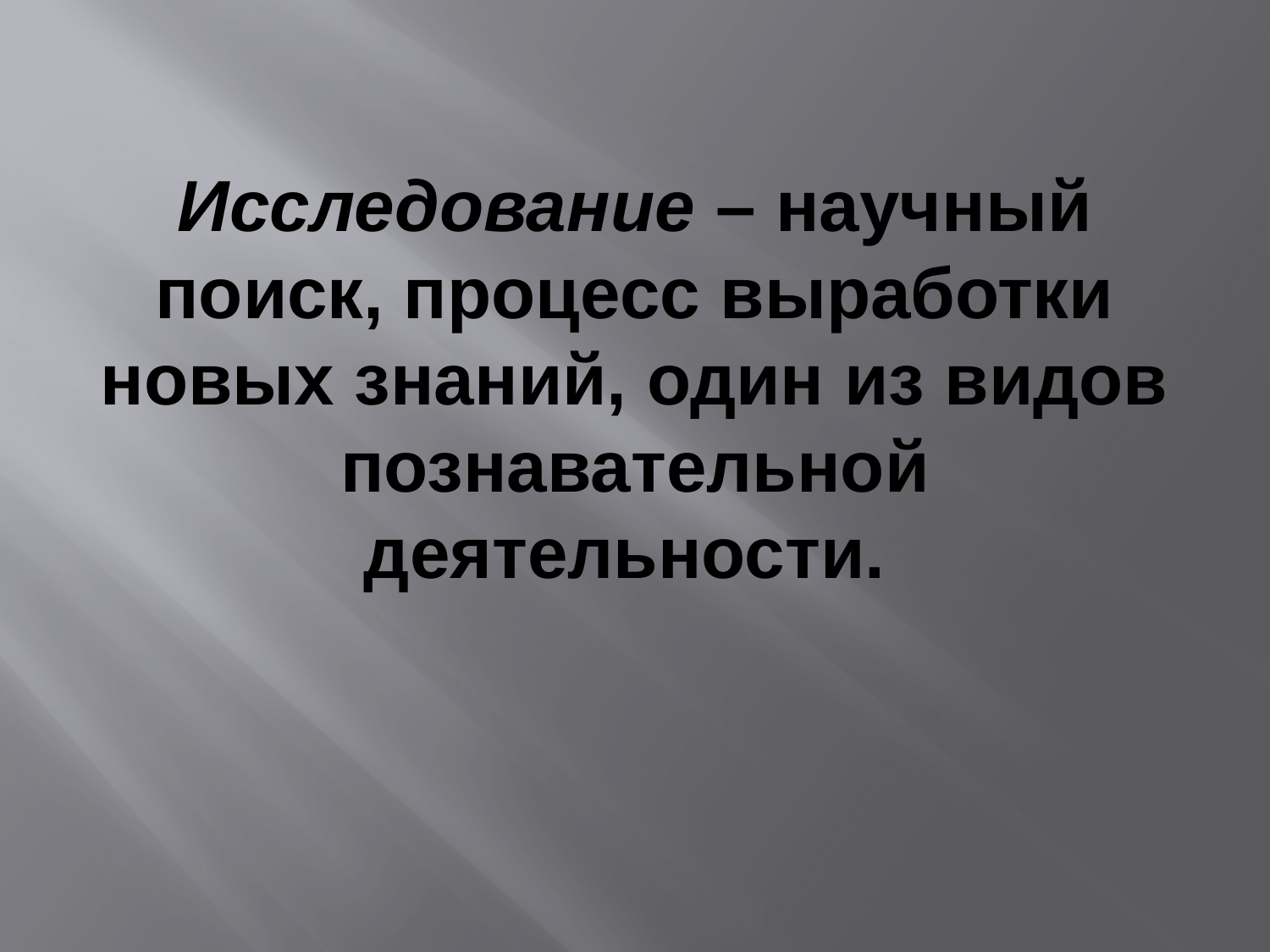

# Исследование – научный поиск, процесс выработки новых знаний, один из видов познавательной деятельности.